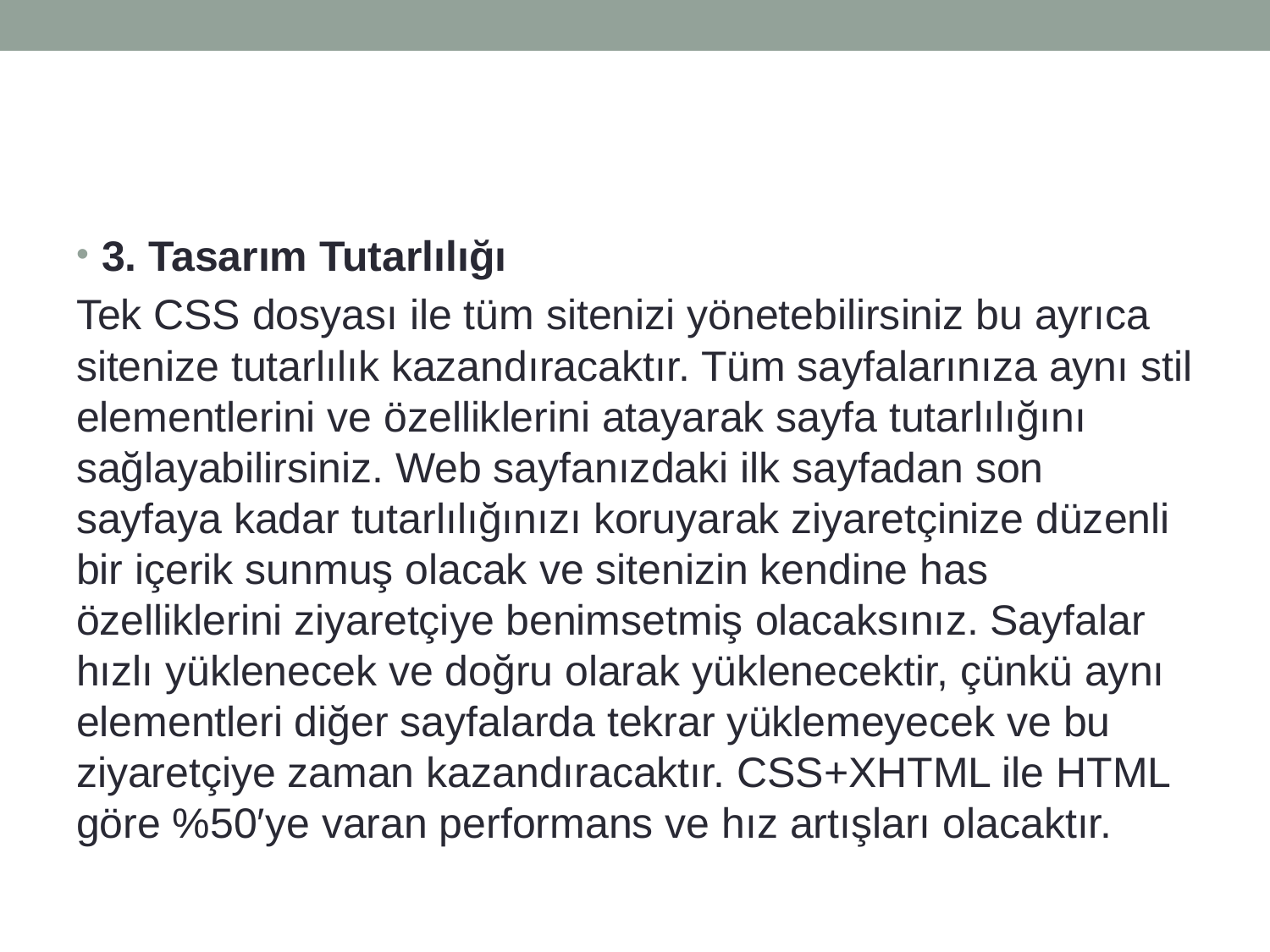

#
3. Tasarım Tutarlılığı
Tek CSS dosyası ile tüm sitenizi yönetebilirsiniz bu ayrıca sitenize tutarlılık kazandıracaktır. Tüm sayfalarınıza aynı stil elementlerini ve özelliklerini atayarak sayfa tutarlılığını sağlayabilirsiniz. Web sayfanızdaki ilk sayfadan son sayfaya kadar tutarlılığınızı koruyarak ziyaretçinize düzenli bir içerik sunmuş olacak ve sitenizin kendine has özelliklerini ziyaretçiye benimsetmiş olacaksınız. Sayfalar hızlı yüklenecek ve doğru olarak yüklenecektir, çünkü aynı elementleri diğer sayfalarda tekrar yüklemeyecek ve bu ziyaretçiye zaman kazandıracaktır. CSS+XHTML ile HTML göre %50′ye varan performans ve hız artışları olacaktır.